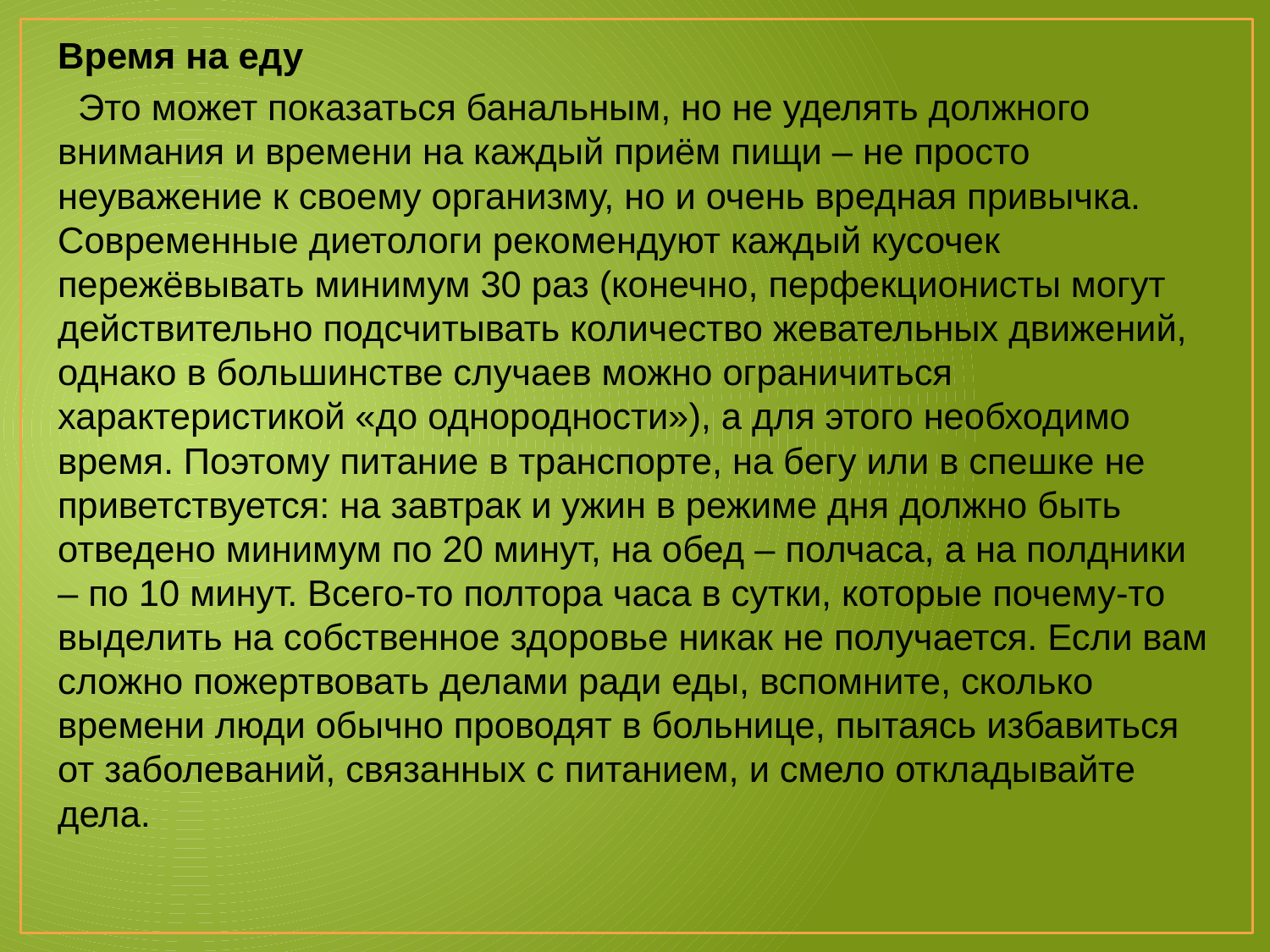

Время на еду
  Это может показаться банальным, но не уделять должного внимания и времени на каждый приём пищи – не просто неуважение к своему организму, но и очень вредная привычка. Современные диетологи рекомендуют каждый кусочек пережёвывать минимум 30 раз (конечно, перфекционисты могут действительно подсчитывать количество жевательных движений, однако в большинстве случаев можно ограничиться характеристикой «до однородности»), а для этого необходимо время. Поэтому питание в транспорте, на бегу или в спешке не приветствуется: на завтрак и ужин в режиме дня должно быть отведено минимум по 20 минут, на обед – полчаса, а на полдники – по 10 минут. Всего-то полтора часа в сутки, которые почему-то выделить на собственное здоровье никак не получается. Если вам сложно пожертвовать делами ради еды, вспомните, сколько времени люди обычно проводят в больнице, пытаясь избавиться от заболеваний, связанных с питанием, и смело откладывайте дела.